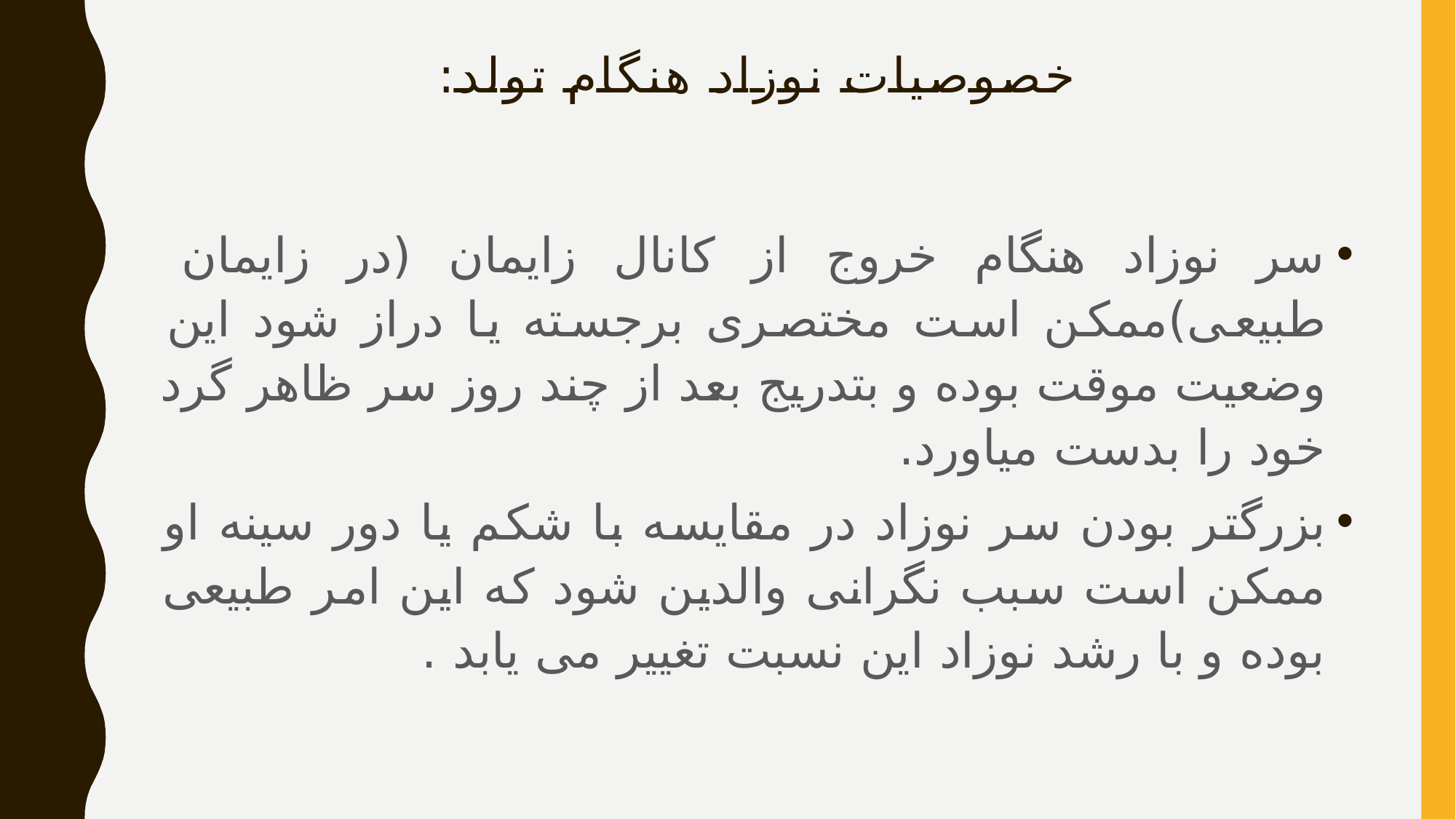

# خصوصیات نوزاد هنگام تولد:
سر نوزاد هنگام خروج از کانال زایمان (در زایمان طبیعی)ممکن است مختصری برجسته یا دراز شود این وضعیت موقت بوده و بتدریج بعد از چند روز سر ظاهر گرد خود را بدست میاورد.
بزرگتر بودن سر نوزاد در مقایسه با شکم یا دور سینه او ممکن است سبب نگرانی والدین شود که این امر طبیعی بوده و با رشد نوزاد این نسبت تغییر می یابد .